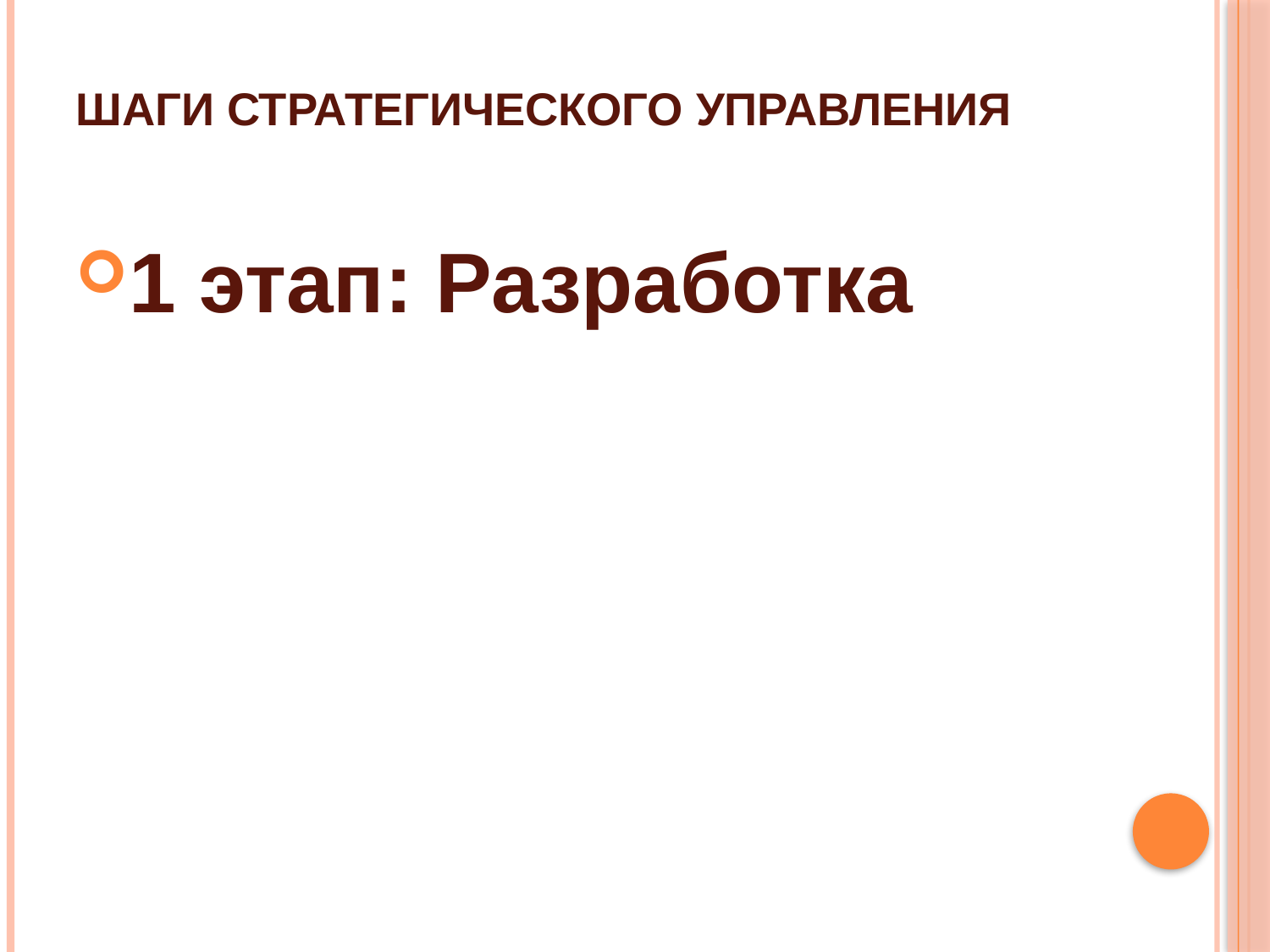

# Шаги стратегического управления
1 этап: Разработка